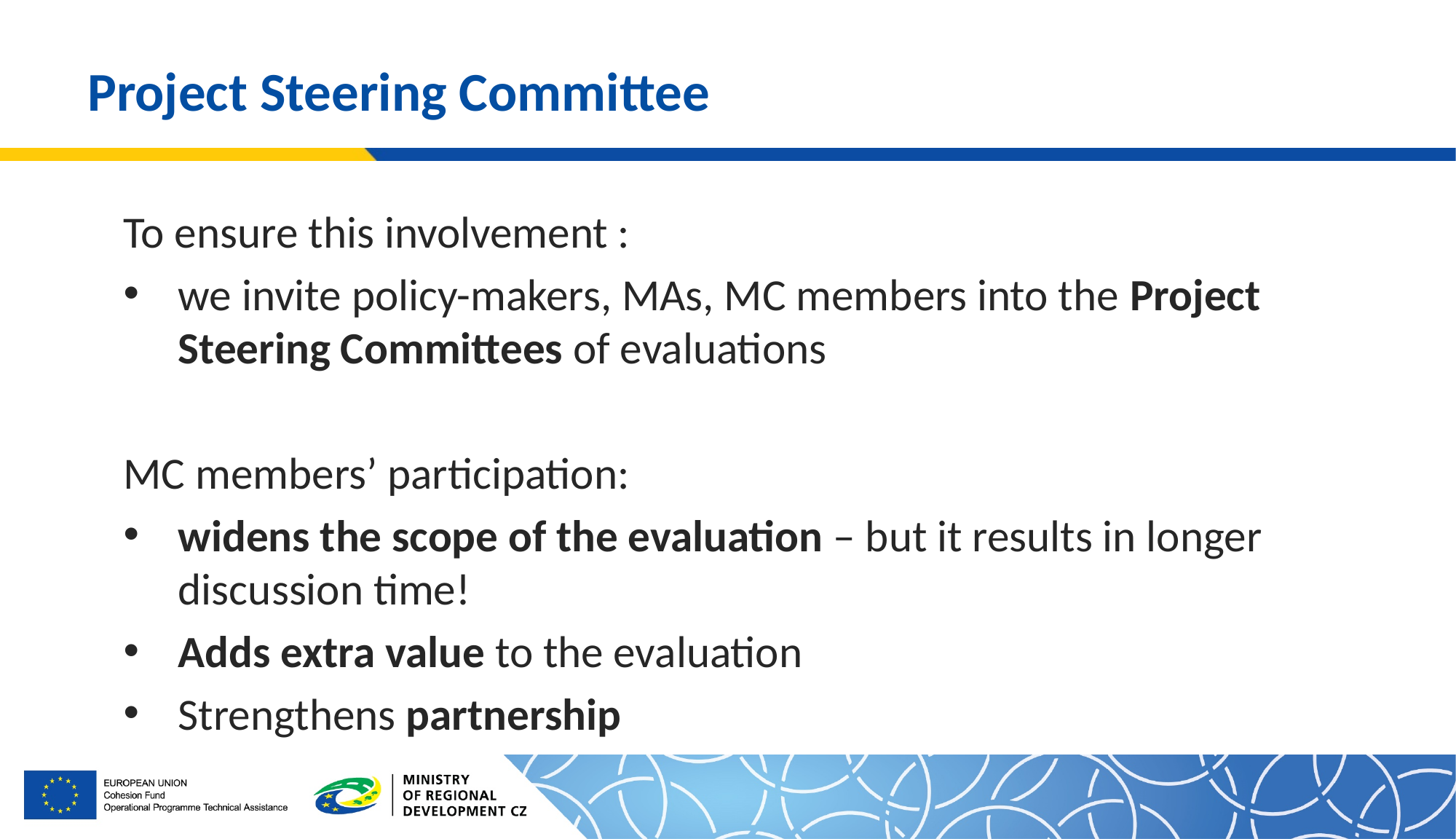

# Project Steering Committee
To ensure this involvement :
we invite policy-makers, MAs, MC members into the Project Steering Committees of evaluations

MC members’ participation:
widens the scope of the evaluation – but it results in longer discussion time!
Adds extra value to the evaluation
Strengthens partnership